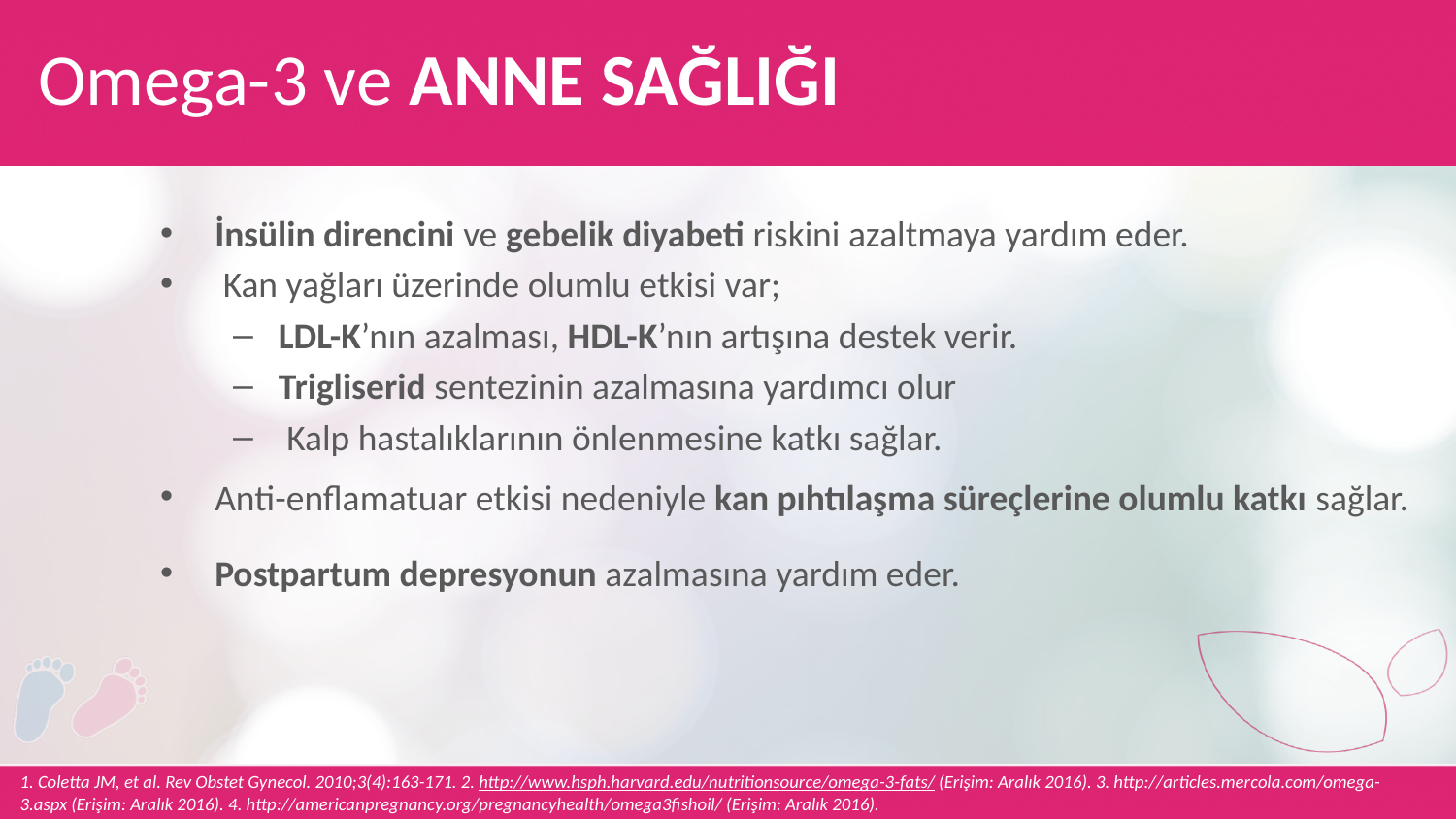

Omega-3 ve ANNE SAĞLIĞI
İnsülin direncini ve gebelik diyabeti riskini azaltmaya yardım eder.
 Kan yağları üzerinde olumlu etkisi var;
LDL-K’nın azalması, HDL-K’nın artışına destek verir.
Trigliserid sentezinin azalmasına yardımcı olur
 Kalp hastalıklarının önlenmesine katkı sağlar.
Anti-enflamatuar etkisi nedeniyle kan pıhtılaşma süreçlerine olumlu katkı sağlar.
Postpartum depresyonun azalmasına yardım eder.

1. Coletta JM, et al. Rev Obstet Gynecol. 2010;3(4):163-171. 2. http://www.hsph.harvard.edu/nutritionsource/omega-3-fats/ (Erişim: Aralık 2016). 3. http://articles.mercola.com/omega-3.aspx (Erişim: Aralık 2016). 4. http://americanpregnancy.org/pregnancyhealth/omega3fishoil/ (Erişim: Aralık 2016).